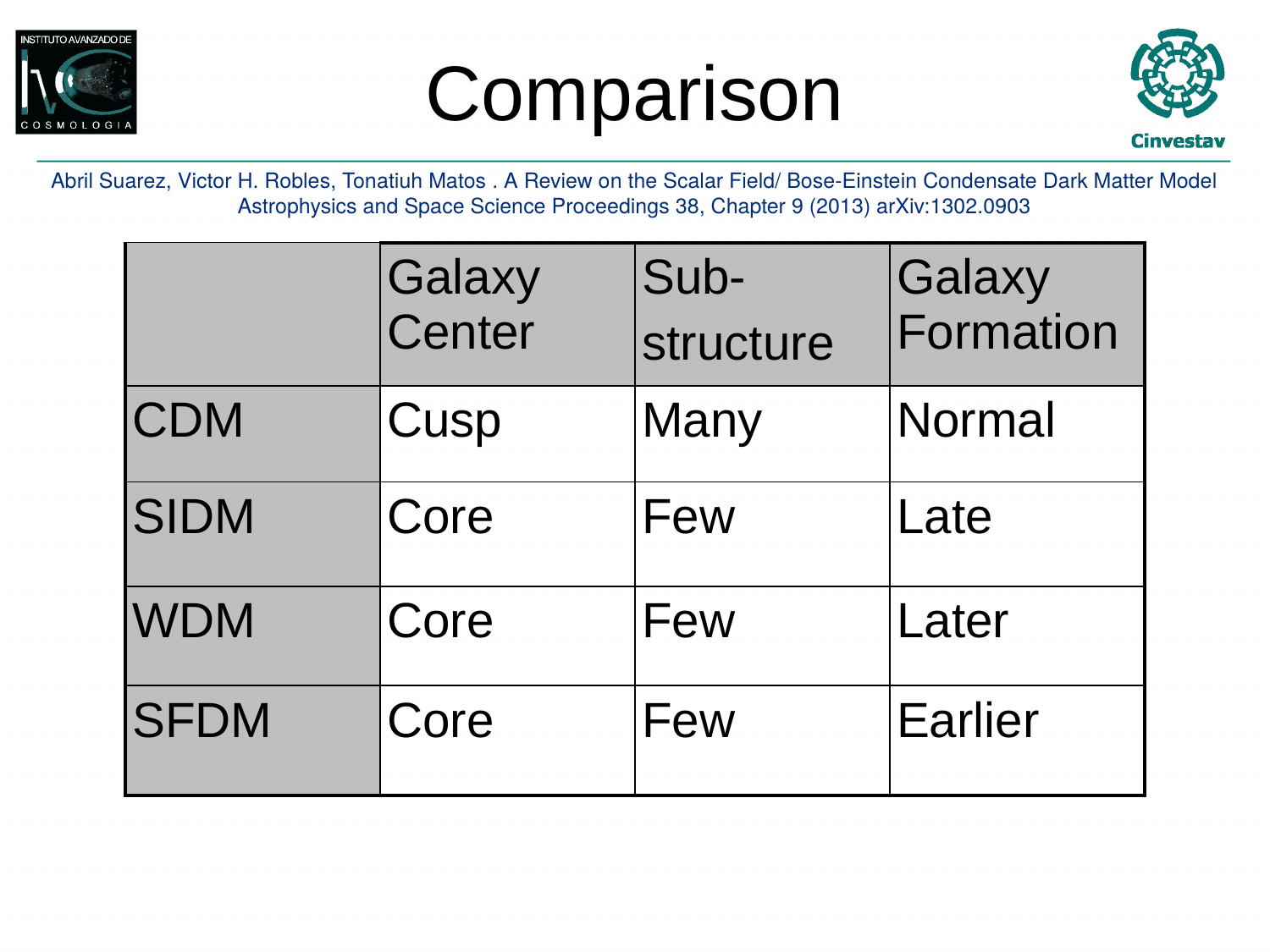

# Comparison
Abril Suarez, Victor H. Robles, Tonatiuh Matos . A Review on the Scalar Field/ Bose-Einstein Condensate Dark Matter Model
Astrophysics and Space Science Proceedings 38, Chapter 9 (2013) arXiv:1302.0903
|  | Galaxy Center | Sub- structure | Galaxy Formation |
| --- | --- | --- | --- |
| CDM | Cusp | Many | Normal |
| SIDM | Core | Few | Late |
| WDM | Core | Few | Later |
| SFDM | Core | Few | Earlier |
44